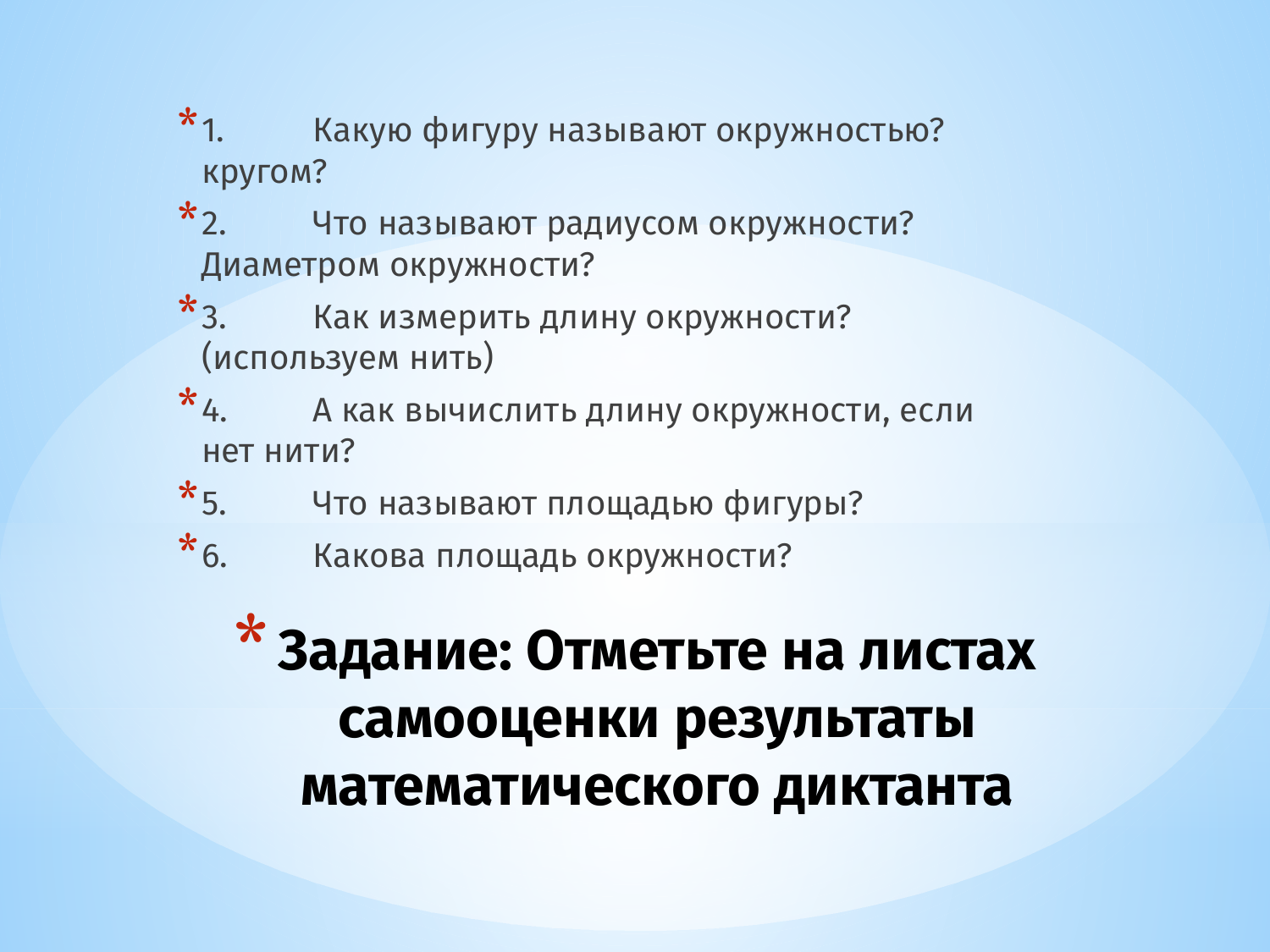

1.	Какую фигуру называют окружностью? кругом?
2.	Что называют радиусом окружности? Диаметром окружности?
3.	Как измерить длину окружности? (используем нить)
4.	А как вычислить длину окружности, если нет нити?
5.	Что называют площадью фигуры?
6.	Какова площадь окружности?
# Задание: Отметьте на листах самооценки результаты математического диктанта